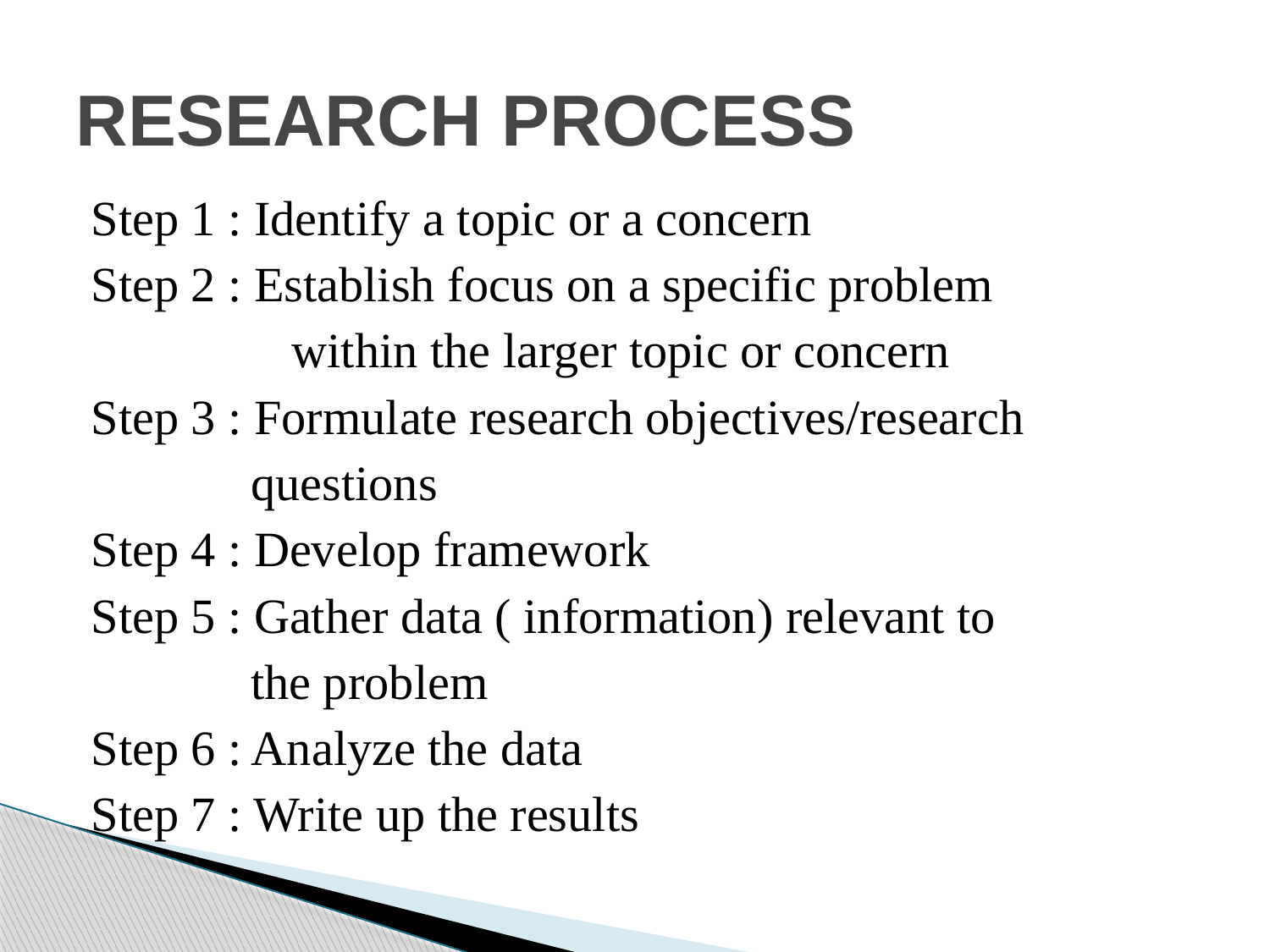

# RESEARCH PROCESS
Step 1 : Identify a topic or a concern
Step 2 : Establish focus on a specific problem
	      within the larger topic or concern
Step 3 : Formulate research objectives/research
             questions
Step 4 : Develop framework
Step 5 : Gather data ( information) relevant to
             the problem
Step 6 : Analyze the data
Step 7 : Write up the results